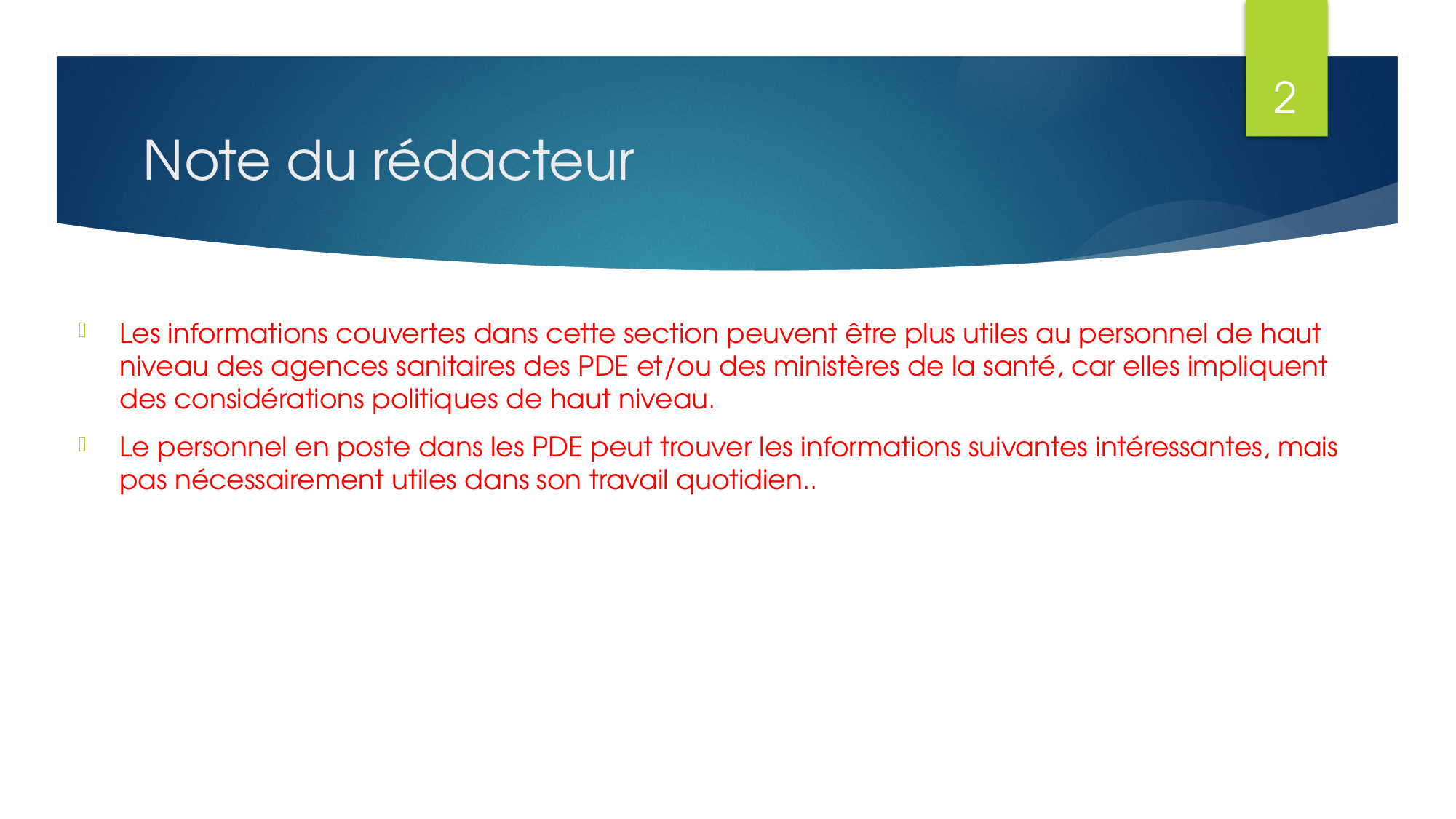

2
# Note du rédacteur
Les informations couvertes dans cette section peuvent être plus utiles au personnel de haut niveau des agences sanitaires des PDE et/ou des ministères de la santé, car elles impliquent des considérations politiques de haut niveau.
Le personnel en poste dans les PDE peut trouver les informations suivantes intéressantes, mais pas nécessairement utiles dans son travail quotidien..